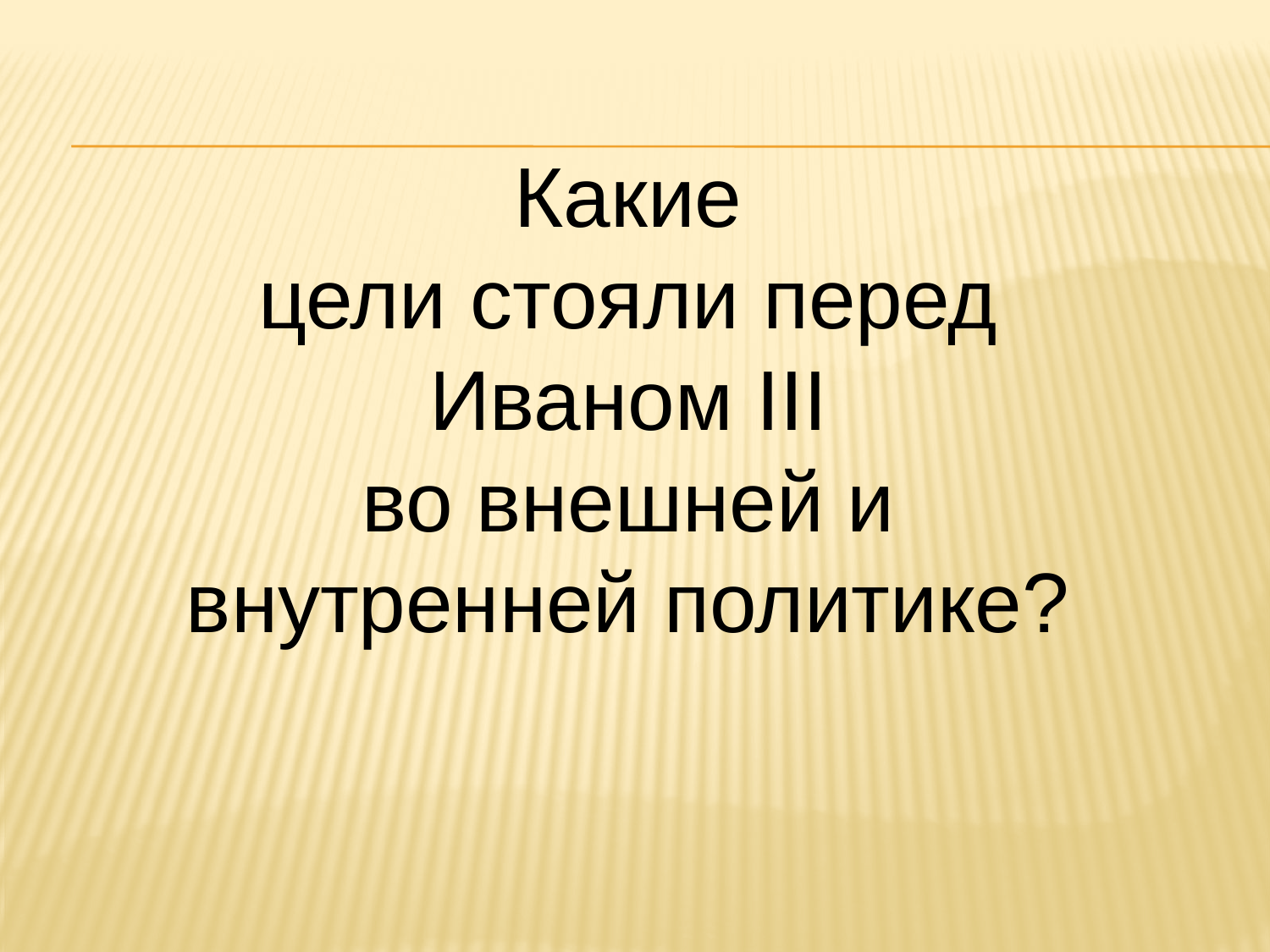

Какие
цели стояли перед
Иваном III
во внешней и
внутренней политике?